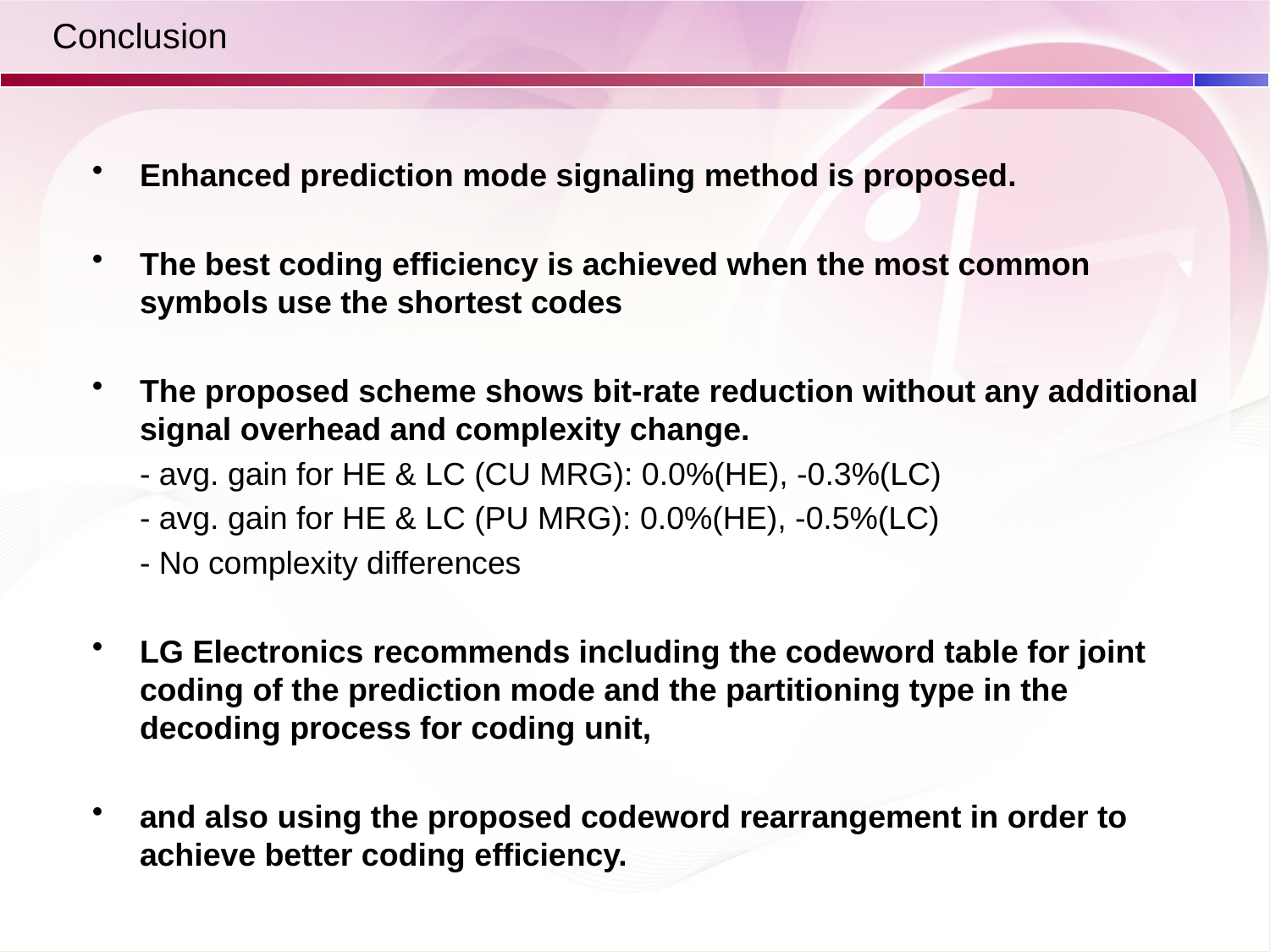

# Conclusion
Enhanced prediction mode signaling method is proposed.

The best coding efficiency is achieved when the most common symbols use the shortest codes

The proposed scheme shows bit-rate reduction without any additional signal overhead and complexity change.
	- avg. gain for HE & LC (CU MRG): 0.0%(HE), -0.3%(LC)
	- avg. gain for HE & LC (PU MRG): 0.0%(HE), -0.5%(LC)
	- No complexity differences

LG Electronics recommends including the codeword table for joint coding of the prediction mode and the partitioning type in the decoding process for coding unit,

and also using the proposed codeword rearrangement in order to achieve better coding efficiency.